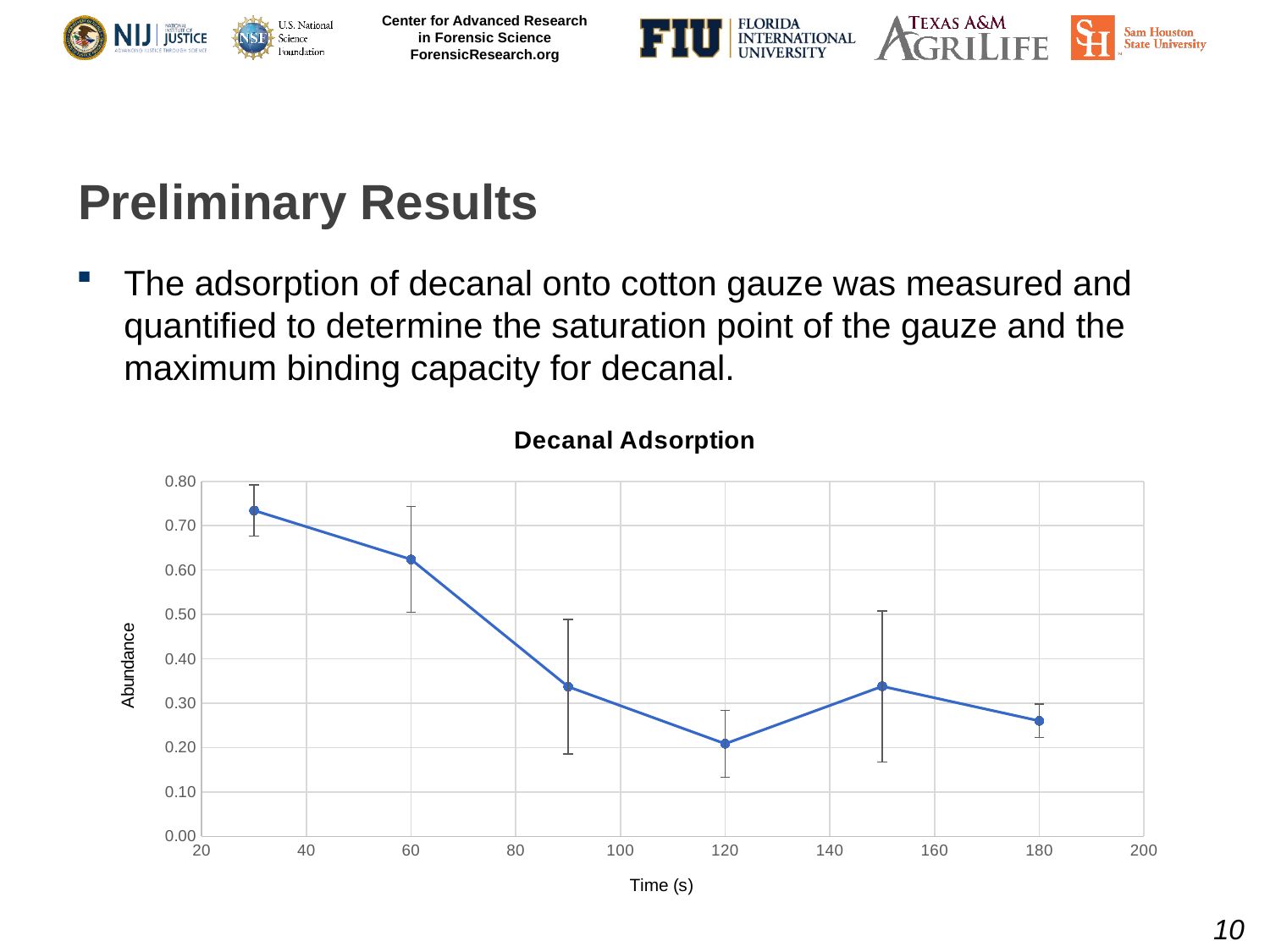

# Preliminary Results
The adsorption of decanal onto cotton gauze was measured and quantified to determine the saturation point of the gauze and the maximum binding capacity for decanal.

### Chart: Decanal Adsorption

| Category | Time (sec) |
|---|---|